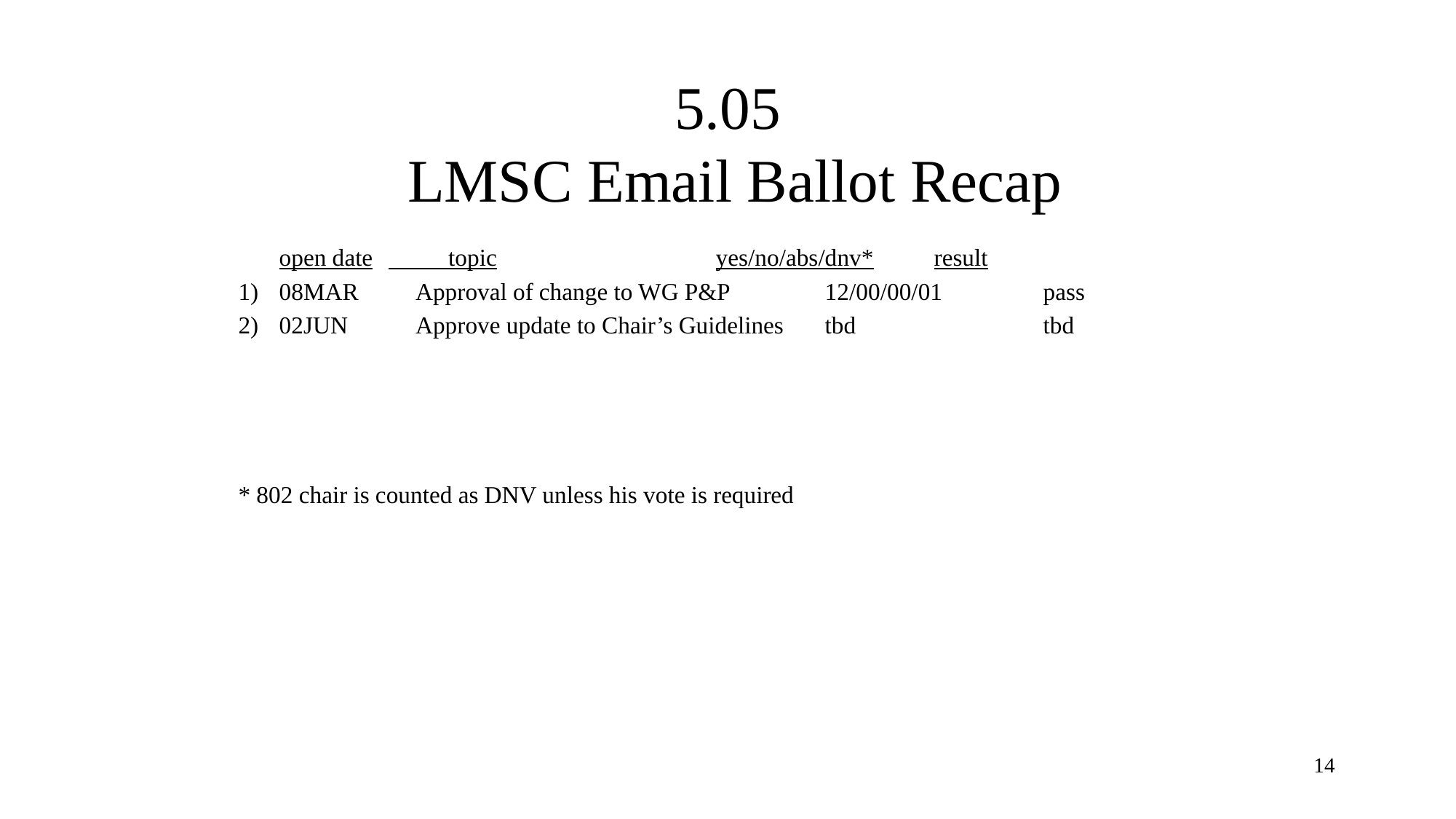

# 5.05 LMSC Email Ballot Recap
	open date	          topic			yes/no/abs/dnv*	result
08MAR	Approval of change to WG P&P	12/00/00/01	pass
02JUN	Approve update to Chair’s Guidelines 	tbd		tbd

* 802 chair is counted as DNV unless his vote is required

14